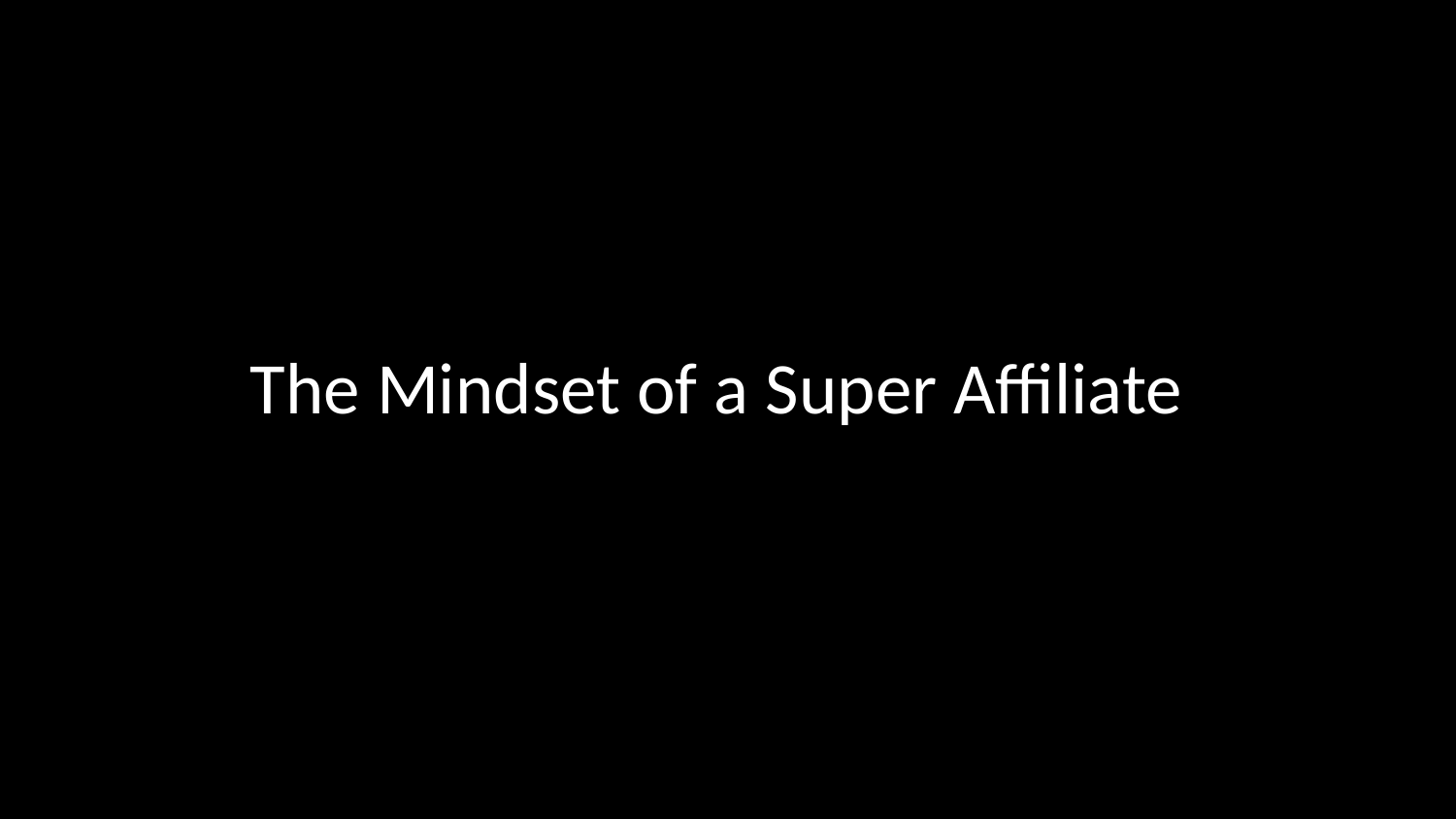

# The Mindset of a Super Affiliate